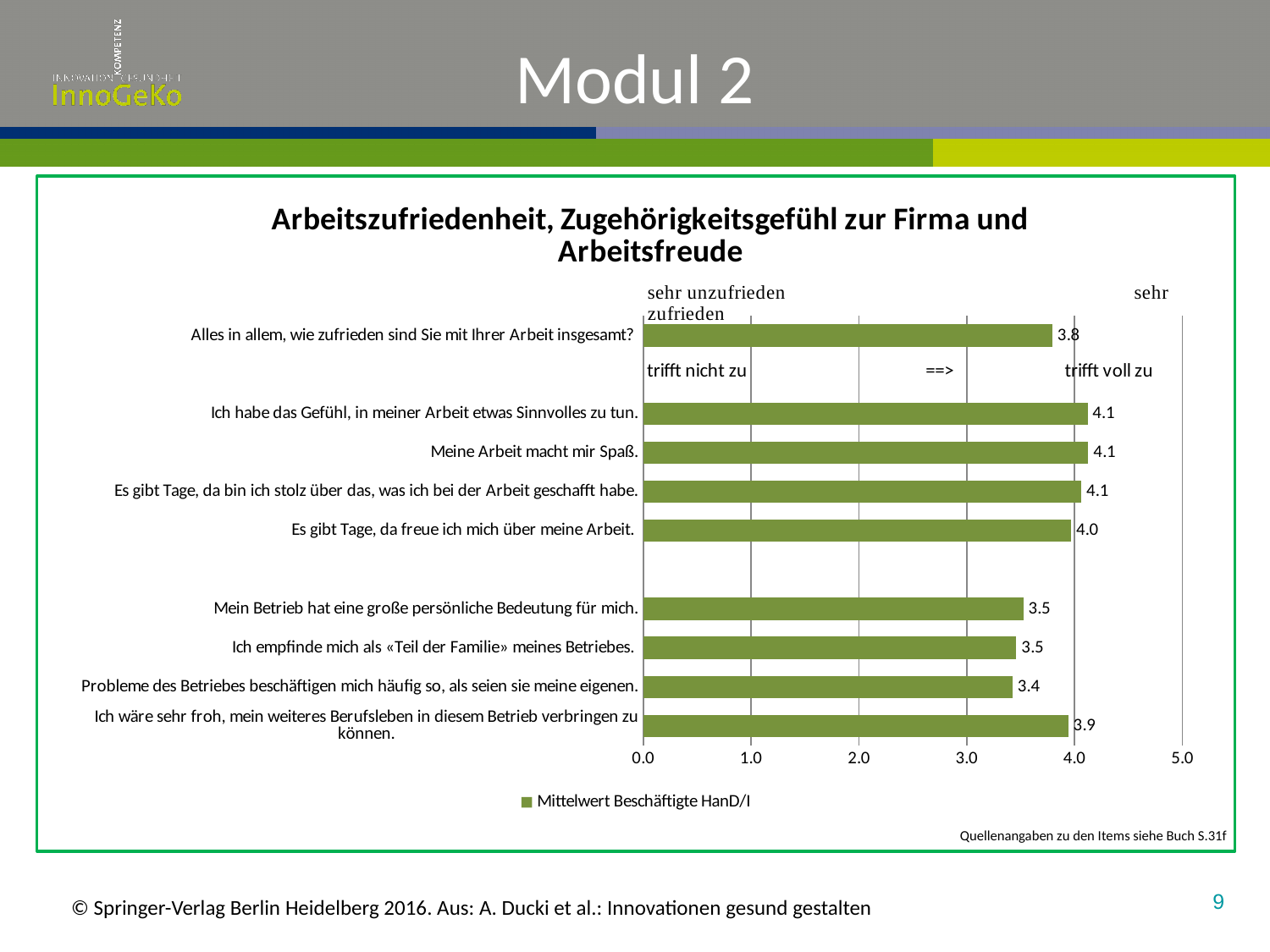

# Modul 2

### Chart: Arbeitszufriedenheit, Zugehörigkeitsgefühl zur Firma und Arbeitsfreude

| Category | Mittelwert Beschäftigte HanD/I |
|---|---|
| Ich wäre sehr froh, mein weiteres Berufsleben in diesem Betrieb verbringen zu können. | 3.9430604982206408 |
| Probleme des Betriebes beschäftigen mich häufig so, als seien sie meine eigenen. | 3.425 |
| Ich empfinde mich als «Teil der Familie» meines Betriebes.  | 3.460714285714286 |
| Mein Betrieb hat eine große persönliche Bedeutung für mich. | 3.525 |
|  | None |
| Es gibt Tage, da freue ich mich über meine Arbeit.  | 3.9680851063829787 |
| Es gibt Tage, da bin ich stolz über das, was ich bei der Arbeit geschafft habe. | 4.0638297872340425 |
| Meine Arbeit macht mir Spaß. | 4.128113879003559 |
| Ich habe das Gefühl, in meiner Arbeit etwas Sinnvolles zu tun. | 4.120567375886525 |
|  | None |
| Alles in allem, wie zufrieden sind Sie mit Ihrer Arbeit insgesamt?  | 3.795053003533569 |
Quellenangaben zu den Items siehe Buch S.31f
9